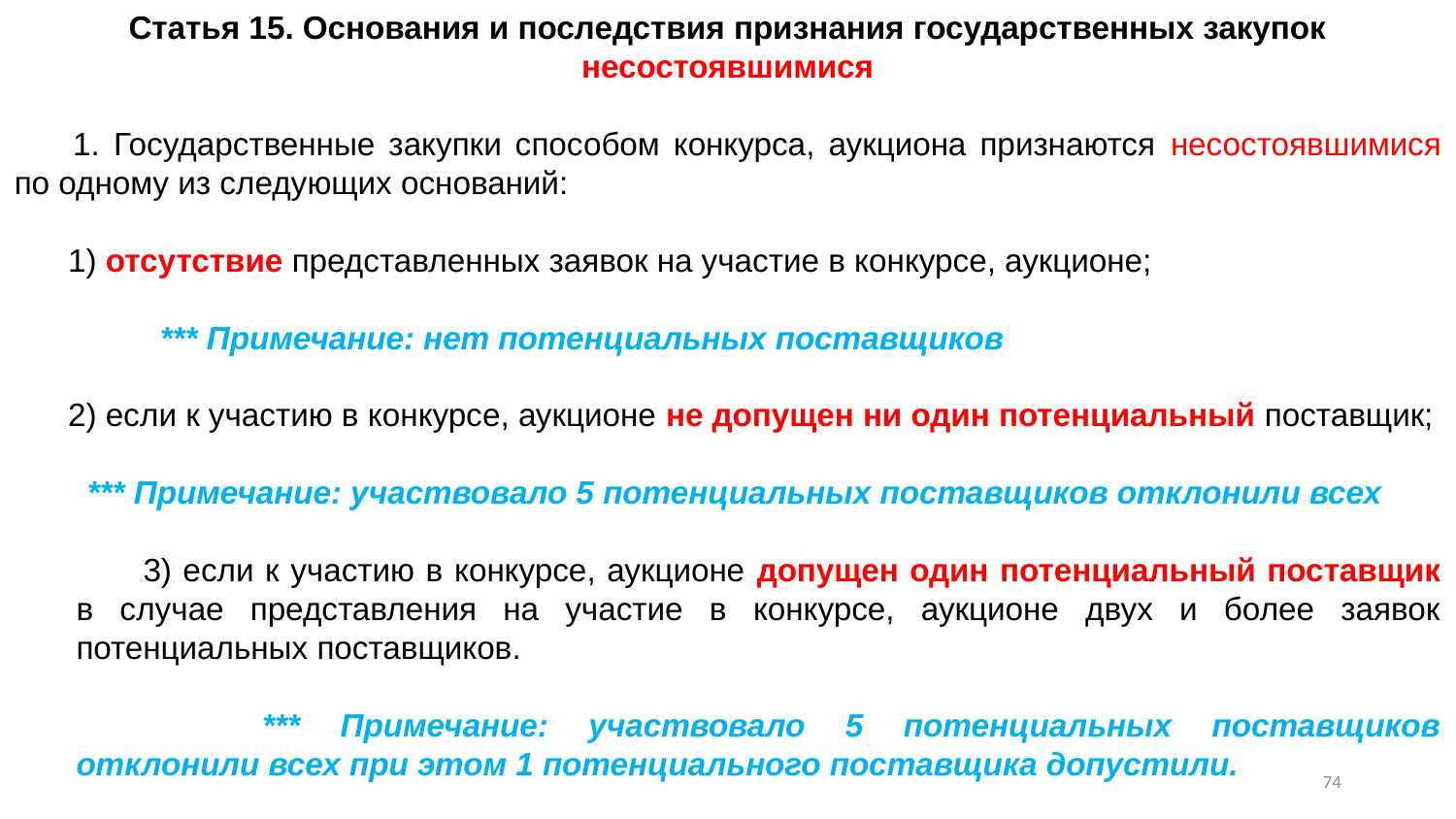

Статья 15. Основания и последствия признания государственных закупок несостоявшимися

      1. Государственные закупки способом конкурса, аукциона признаются несостоявшимися по одному из следующих оснований:

      1) отсутствие представленных заявок на участие в конкурсе, аукционе;

	*** Примечание: нет потенциальных поставщиков

      2) если к участию в конкурсе, аукционе не допущен ни один потенциальный поставщик;

*** Примечание: участвовало 5 потенциальных поставщиков отклонили всех

      3) если к участию в конкурсе, аукционе допущен один потенциальный поставщик в случае представления на участие в конкурсе, аукционе двух и более заявок потенциальных поставщиков.

	 *** Примечание: участвовало 5 потенциальных поставщиков отклонили всех при этом 1 потенциального поставщика допустили.
74